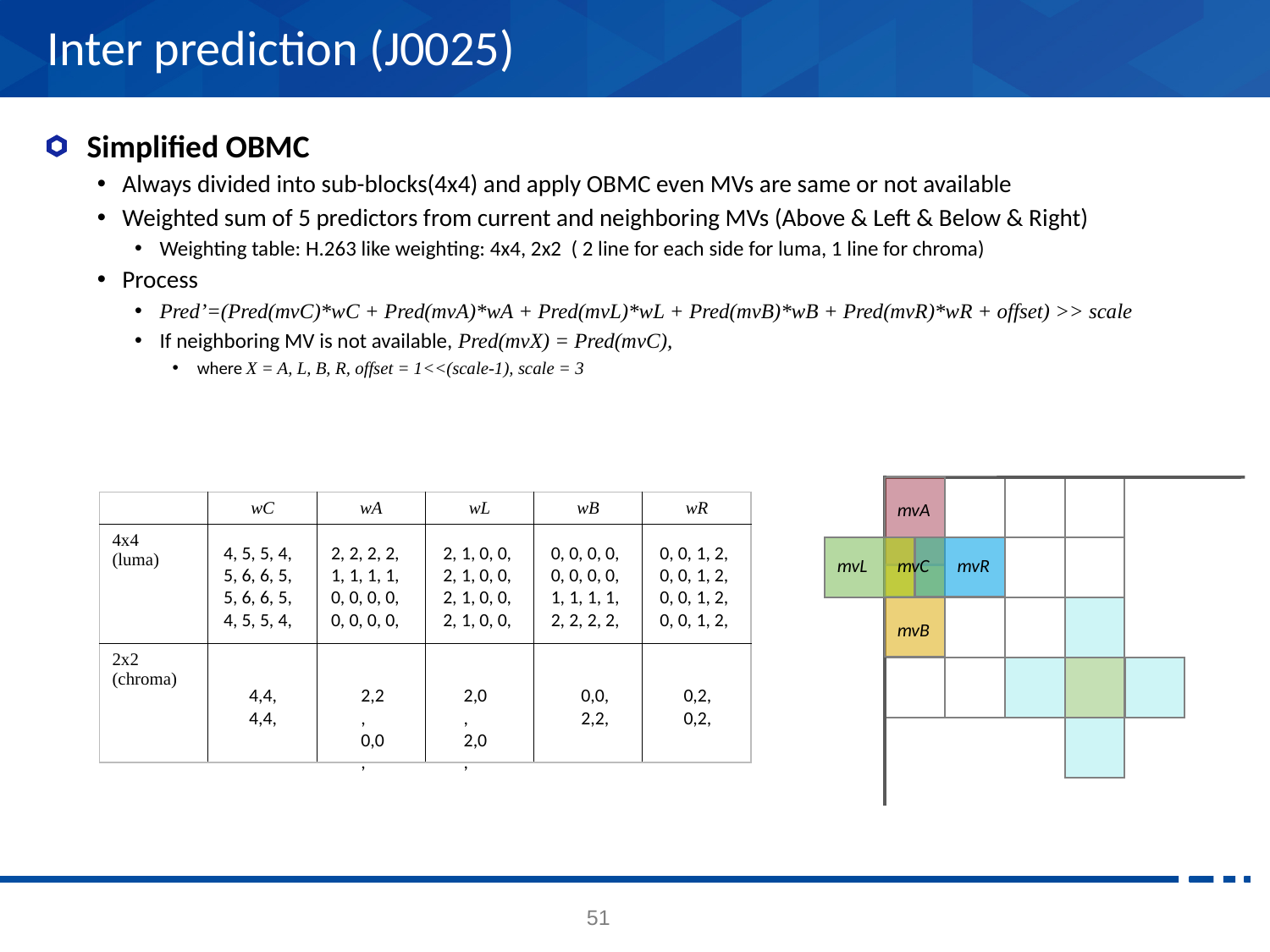

# Inter prediction (J0025)
Simplified OBMC
Always divided into sub-blocks(4x4) and apply OBMC even MVs are same or not available
Weighted sum of 5 predictors from current and neighboring MVs (Above & Left & Below & Right)
Weighting table: H.263 like weighting: 4x4, 2x2  ( 2 line for each side for luma, 1 line for chroma)
Process
Pred’=(Pred(mvC)*wC + Pred(mvA)*wA + Pred(mvL)*wL + Pred(mvB)*wB + Pred(mvR)*wR + offset) >> scale
If neighboring MV is not available, Pred(mvX) = Pred(mvC),
where X = A, L, B, R, offset = 1<<(scale-1), scale = 3

mvA

mvL
mvC
mvR

mvB

|  | wC | wA | wL | wB | wR |
| --- | --- | --- | --- | --- | --- |
| 4x4 (luma) |  |  |  |  |  |
| 2x2 (chroma) |  |  |  |  |  |
4, 5, 5, 4,
5, 6, 6, 5,
5, 6, 6, 5,
4, 5, 5, 4,
2, 2, 2, 2,
1, 1, 1, 1,
0, 0, 0, 0,
0, 0, 0, 0,
2, 1, 0, 0,
2, 1, 0, 0,
2, 1, 0, 0,
2, 1, 0, 0,
0, 0, 0, 0,
0, 0, 0, 0,
1, 1, 1, 1,
2, 2, 2, 2,
0, 0, 1, 2,
0, 0, 1, 2,
0, 0, 1, 2,
0, 0, 1, 2,
4,4,
4,4,
2,2,
0,0,
2,0,
2,0,
0,0,
2,2,
0,2,
0,2,